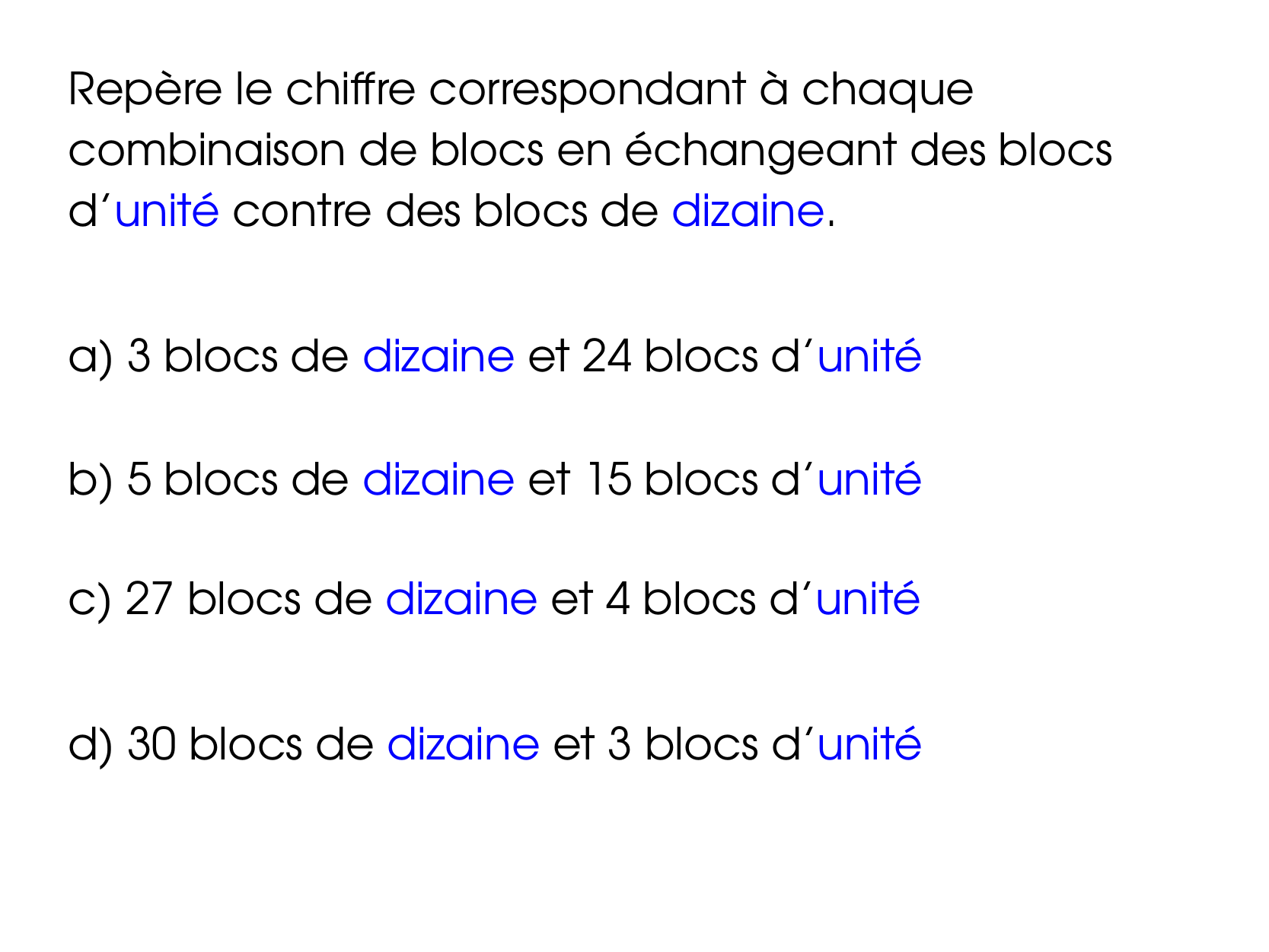

Repère le chiffre correspondant à chaque combinaison de blocs en échangeant des blocs d’unité contre des blocs de dizaine.
a) 3 blocs de dizaine et 24 blocs d’unité
b) 5 blocs de dizaine et 15 blocs d’unité
c) 27 blocs de dizaine et 4 blocs d’unité
d) 30 blocs de dizaine et 3 blocs d’unité